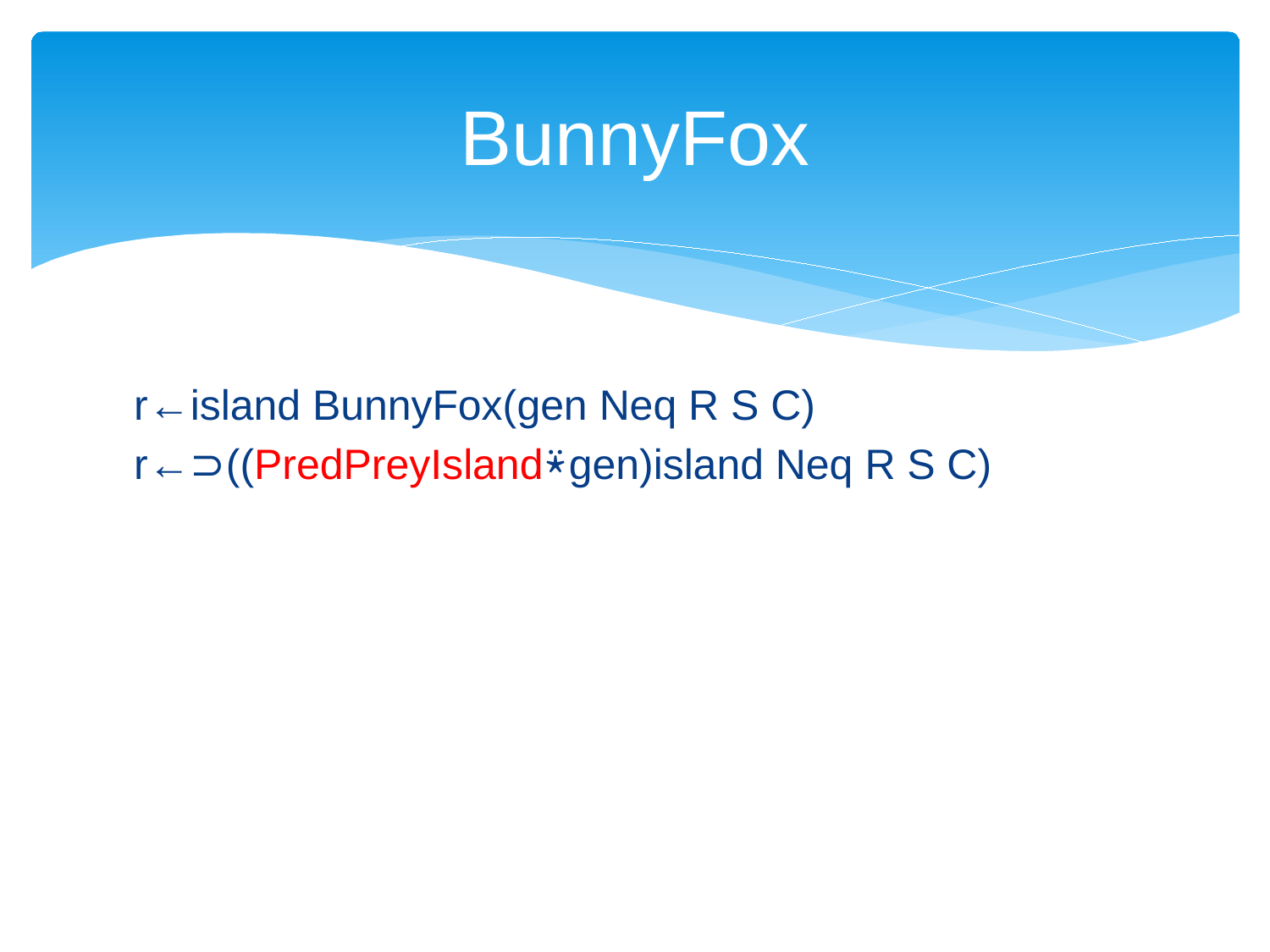

# BunnyFox
r←island BunnyFox(gen Neq R S C)
r←⊃((PredPreyIsland⍣gen)island Neq R S C)